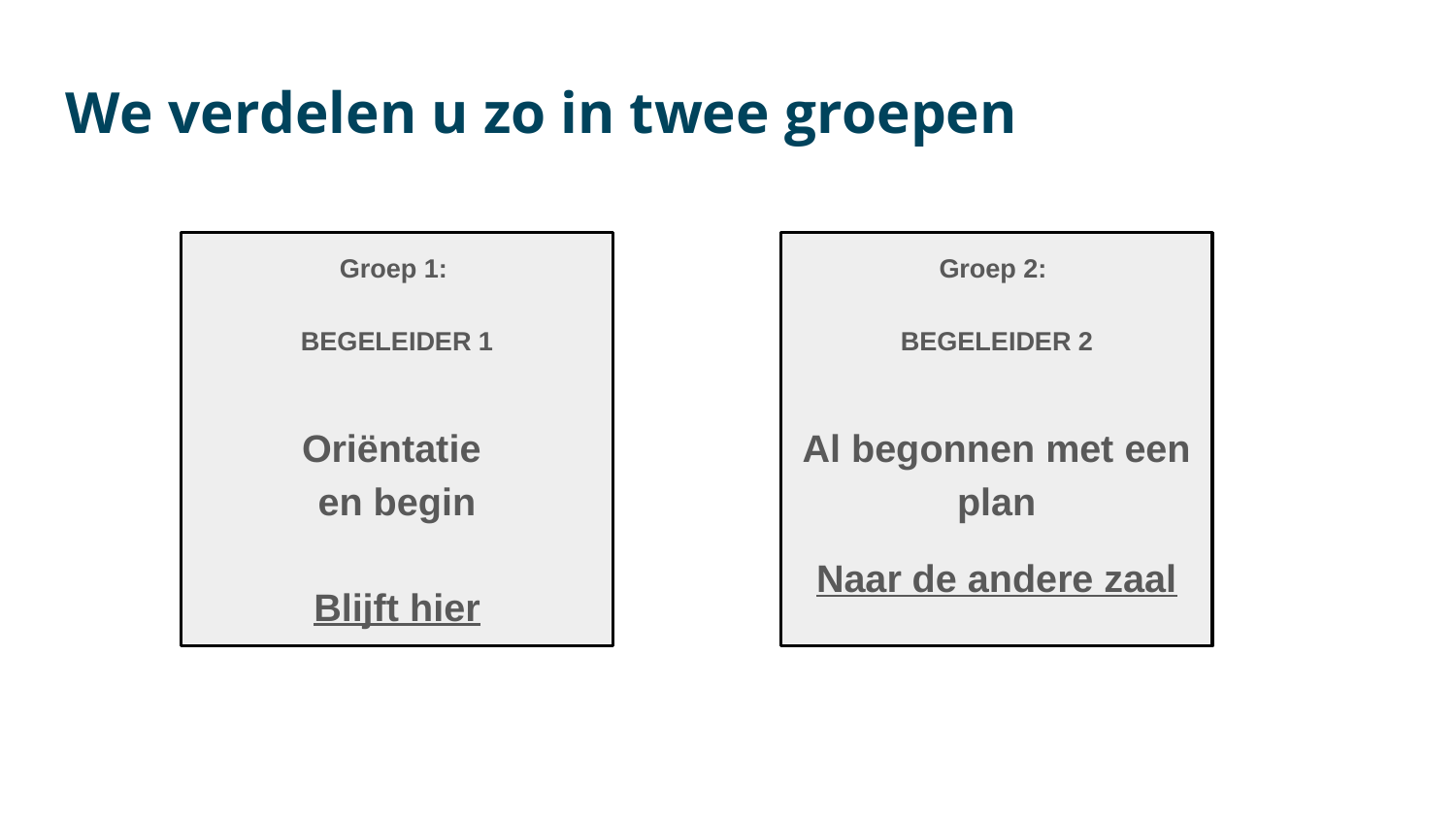

# We verdelen u zo in twee groepen
Groep 1:
BEGELEIDER 1
Oriëntatie
en begin
Blijft hier
Groep 2:
BEGELEIDER 2
Al begonnen met een plan
Naar de andere zaal